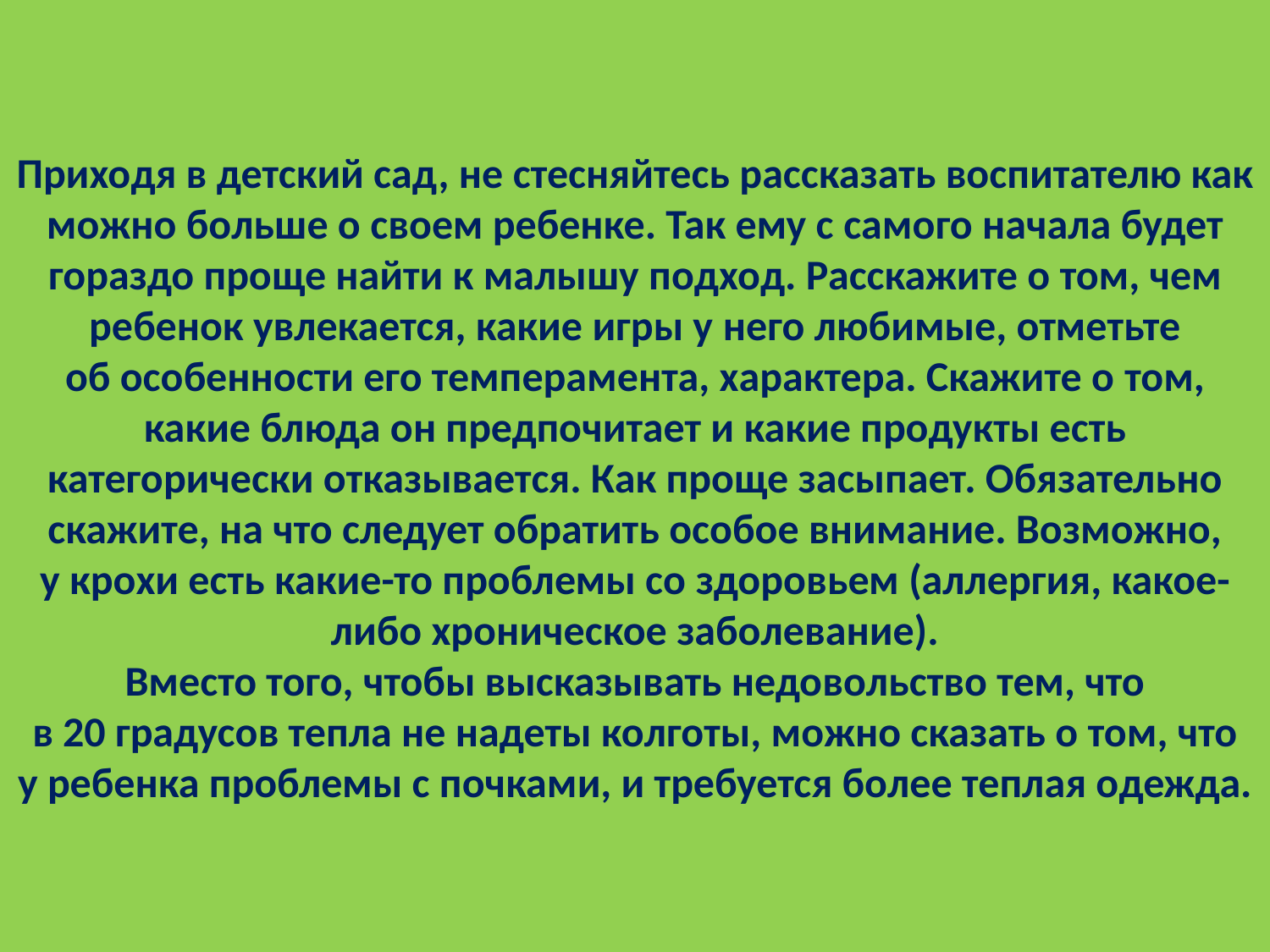

# Приходя в детский сад, не стесняйтесь рассказать воспитателю как можно больше о своем ребенке. Так ему с самого начала будет гораздо проще найти к малышу подход. Расскажите о том, чем ребенок увлекается, какие игры у него любимые, отметьте об особенности его темперамента, характера. Скажите о том, какие блюда он предпочитает и какие продукты есть категорически отказывается. Как проще засыпает. Обязательно скажите, на что следует обратить особое внимание. Возможно, у крохи есть какие-то проблемы со здоровьем (аллергия, какое-либо хроническое заболевание). Вместо того, чтобы высказывать недовольство тем, что в 20 градусов тепла не надеты колготы, можно сказать о том, что у ребенка проблемы с почками, и требуется более теплая одежда.